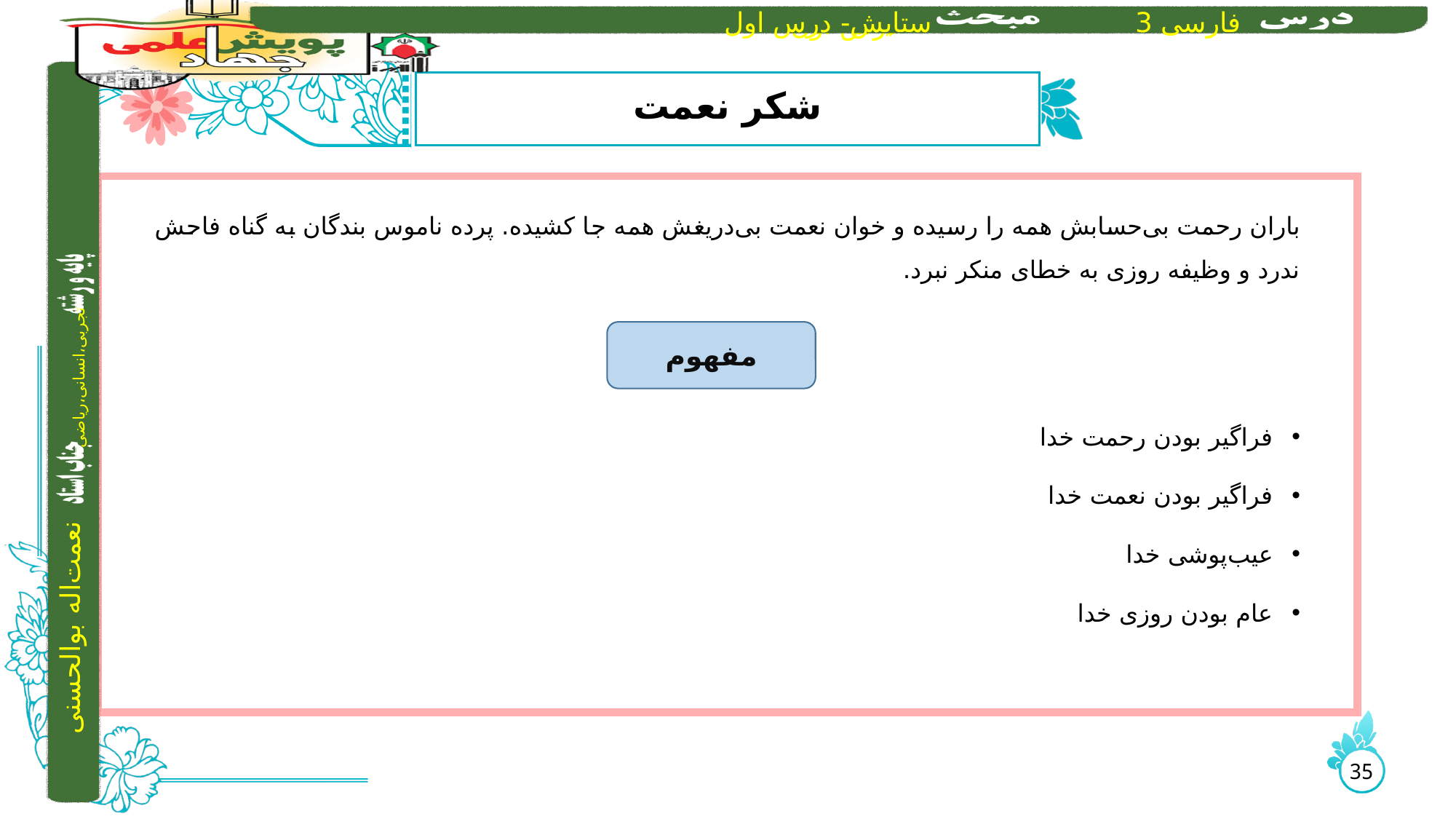

# شکر نعمت
باران رحمت بی‌حسابش همه را رسیده و خوان نعمت بی‌دریغش همه جا کشیده. پرده ناموس بندگان به گناه فاحش ندرد و وظیفه روزی به خطای منکر نبرد.

فراگیر بودن رحمت خدا
فراگیر بودن نعمت خدا
عیب‌پوشی خدا
عام بودن روزی خدا